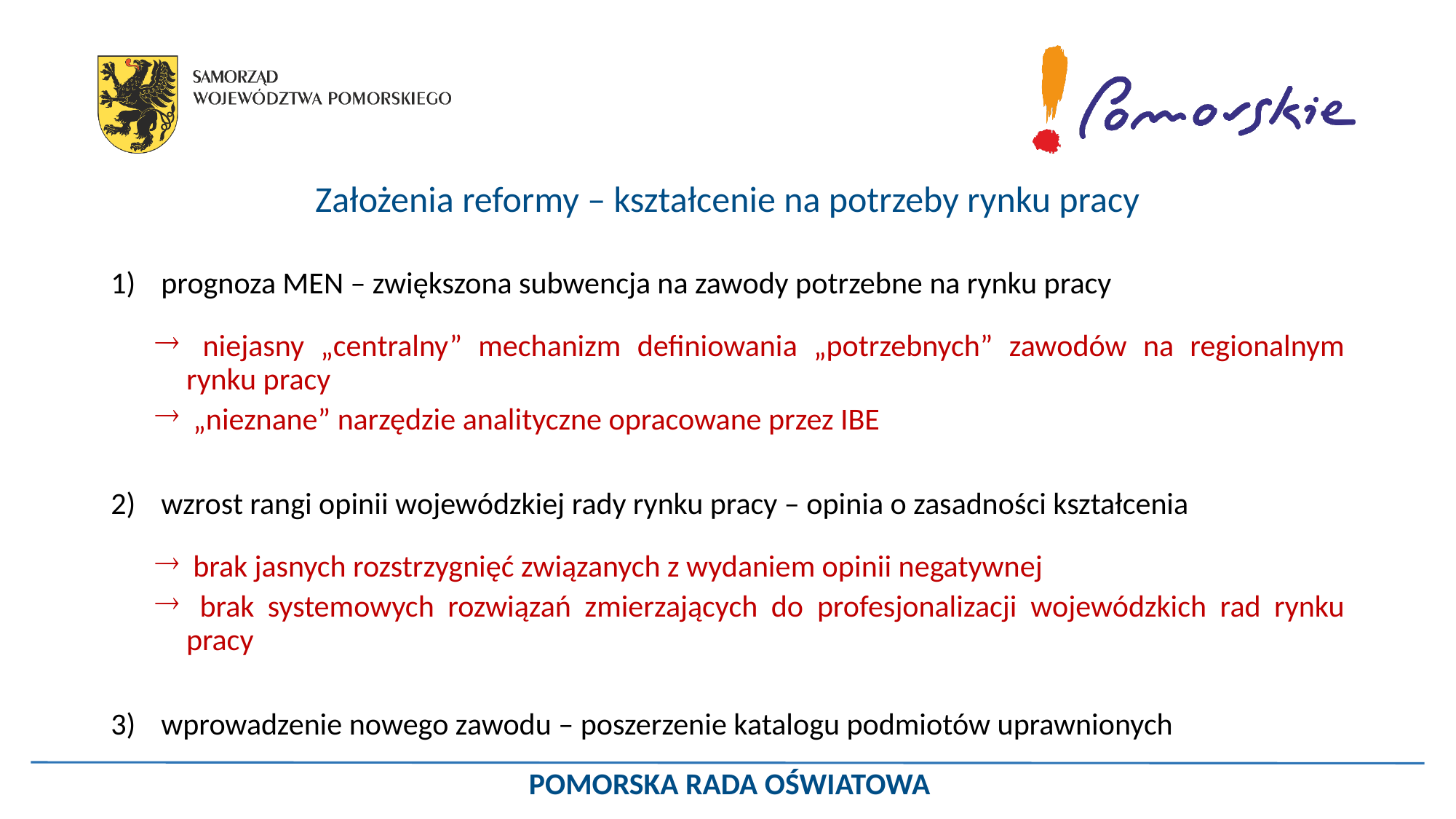

# Założenia reformy – kształcenie na potrzeby rynku pracy
prognoza MEN – zwiększona subwencja na zawody potrzebne na rynku pracy

 niejasny „centralny” mechanizm definiowania „potrzebnych” zawodów na regionalnym rynku pracy
 „nieznane” narzędzie analityczne opracowane przez IBE

wzrost rangi opinii wojewódzkiej rady rynku pracy – opinia o zasadności kształcenia

 brak jasnych rozstrzygnięć związanych z wydaniem opinii negatywnej
 brak systemowych rozwiązań zmierzających do profesjonalizacji wojewódzkich rad rynku pracy

wprowadzenie nowego zawodu – poszerzenie katalogu podmiotów uprawnionych